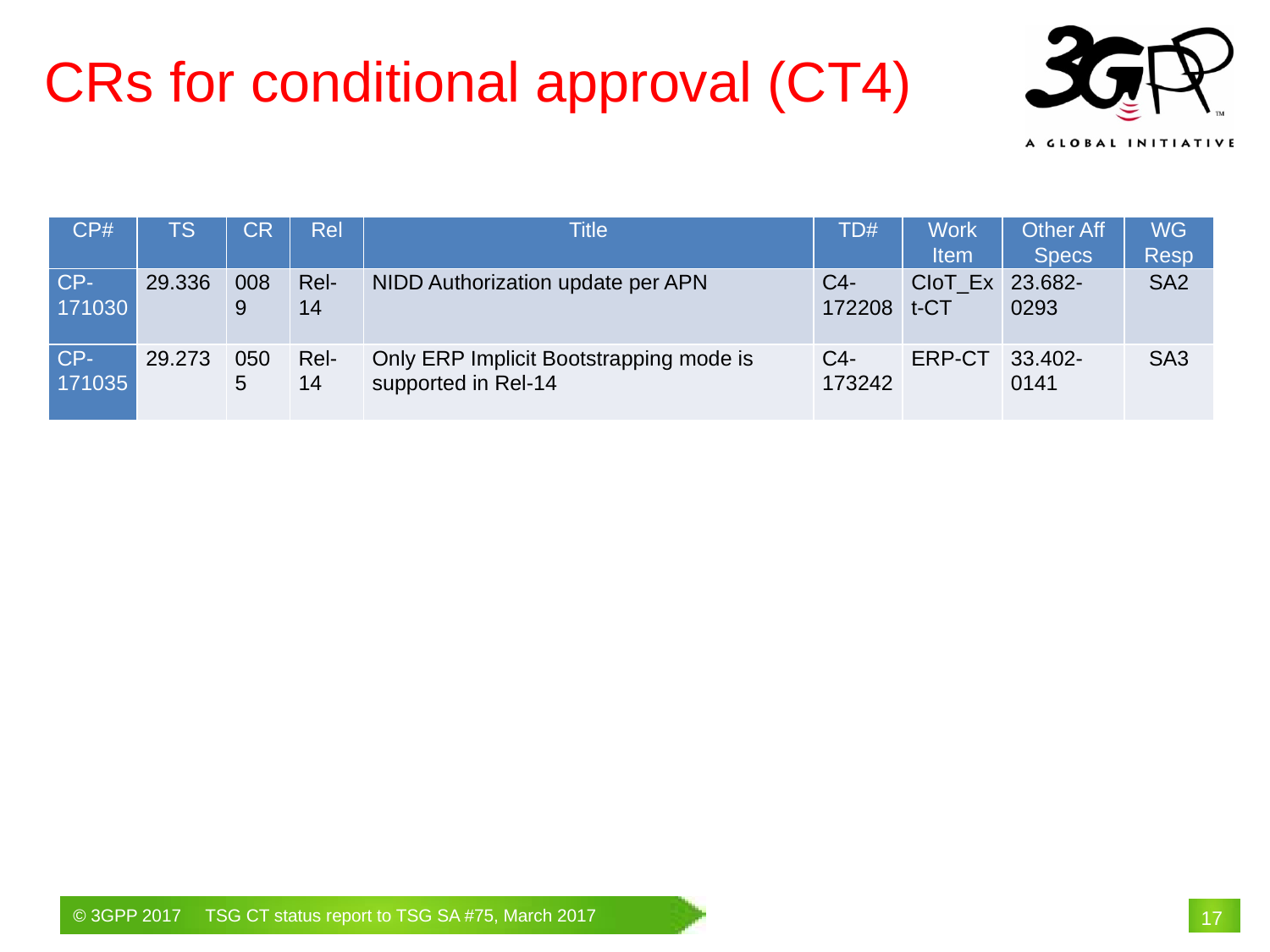

CRs for conditional approval (CT4)

| CP# | TS | CR | Rel | Title | TD# | Work Item | Other Aff Specs | WG Resp |
| --- | --- | --- | --- | --- | --- | --- | --- | --- |
| CP-171030 | 29.336 | 0089 | Rel-14 | NIDD Authorization update per APN | C4-172208 | CIoT\_Ext-CT | 23.682-0293 | SA2 |
| CP-171035 | 29.273 | 0505 | Rel-14 | Only ERP Implicit Bootstrapping mode is supported in Rel-14 | C4-173242 | ERP-CT | 33.402-0141 | SA3 |
# 17